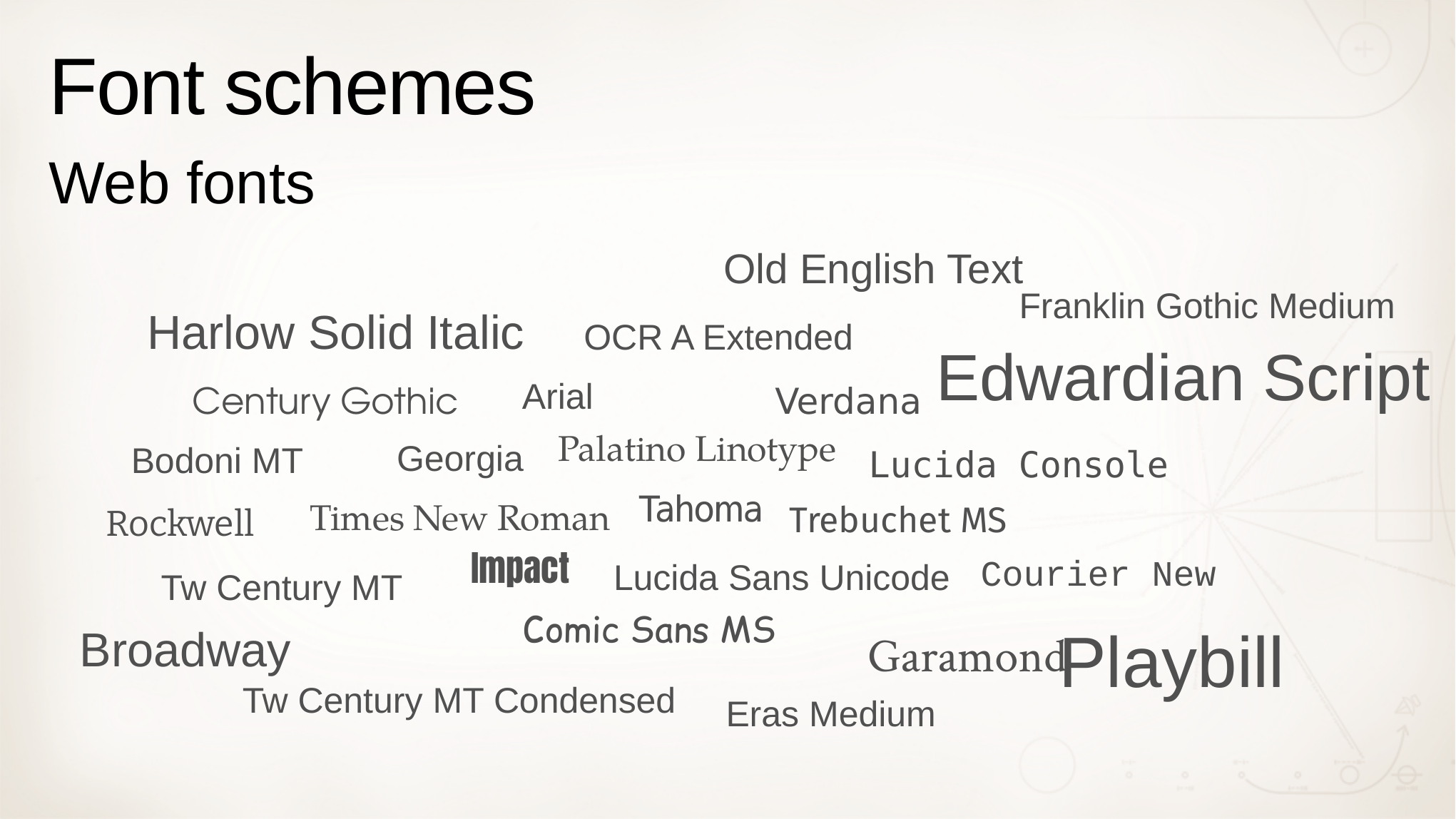

# Font schemes
Web fonts
Old English Text
Franklin Gothic Medium
Harlow Solid Italic
OCR A Extended
Edwardian Script
Arial
Century Gothic
Verdana
Palatino Linotype
Georgia
Bodoni MT
Lucida Console
Tahoma
Times New Roman
Trebuchet MS
Rockwell
Impact
Courier New
Lucida Sans Unicode
Tw Century MT
Comic Sans MS
Broadway
Playbill
Garamond
Tw Century MT Condensed
Eras Medium